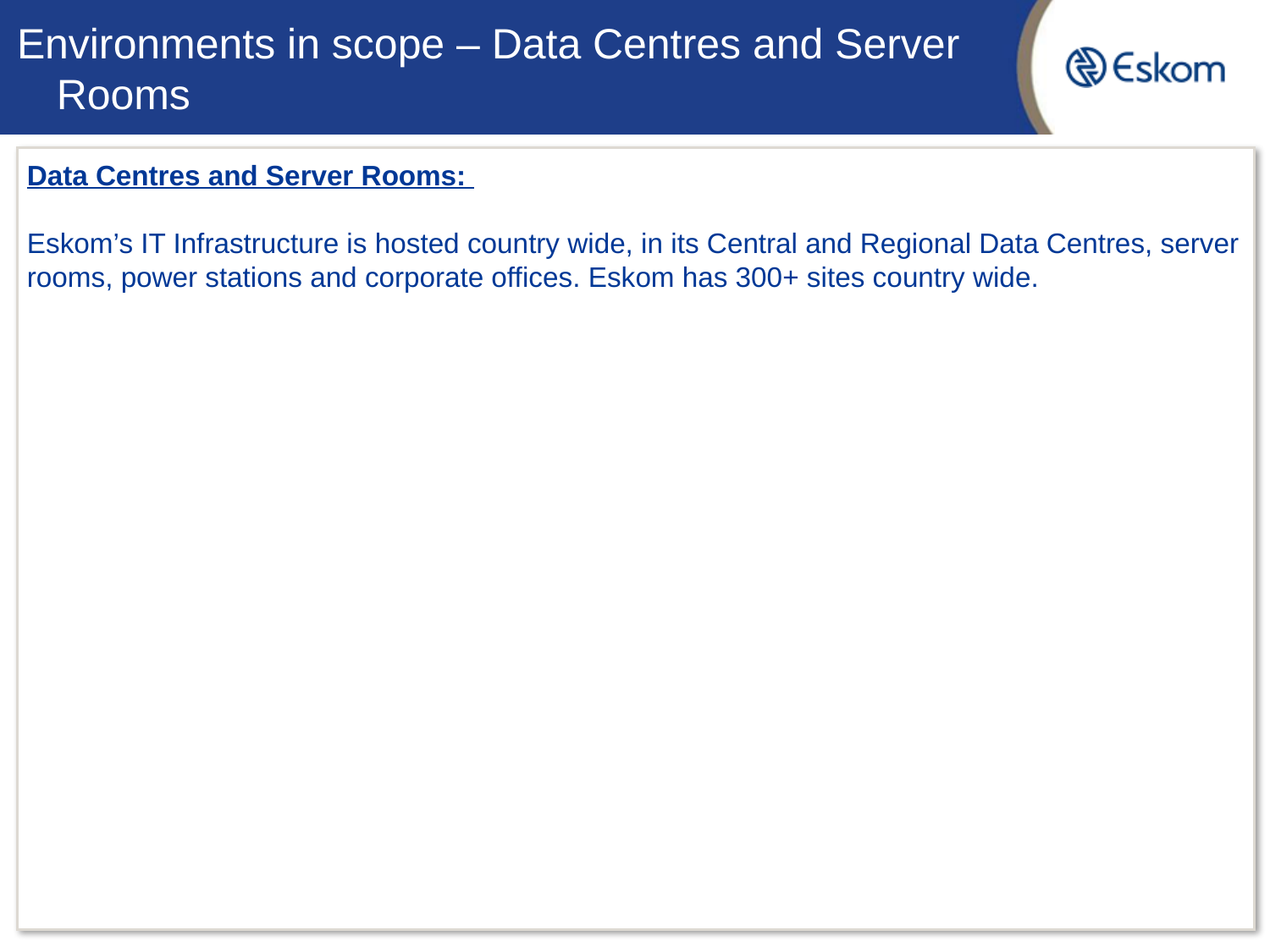

# Environments in scope – Data Centres and Server Rooms
Data Centres and Server Rooms:

Eskom’s IT Infrastructure is hosted country wide, in its Central and Regional Data Centres, server rooms, power stations and corporate offices. Eskom has 300+ sites country wide.